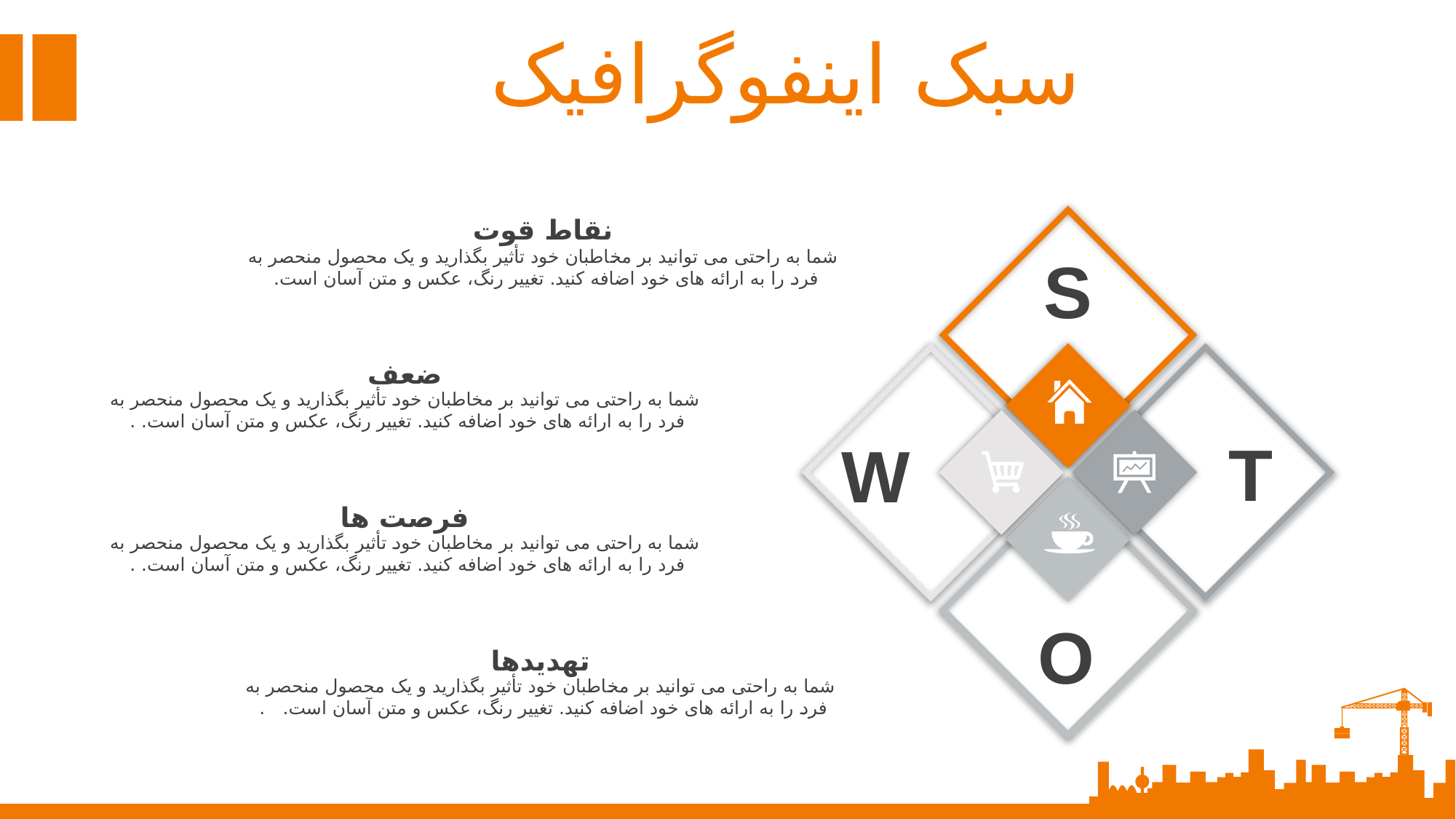

سبک اینفوگرافیک
نقاط قوت
شما به راحتی می توانید بر مخاطبان خود تأثیر بگذارید و یک محصول منحصر به فرد را به ارائه های خود اضافه کنید. تغییر رنگ، عکس و متن آسان است.
S

T
W

O
ضعف
شما به راحتی می توانید بر مخاطبان خود تأثیر بگذارید و یک محصول منحصر به فرد را به ارائه های خود اضافه کنید. تغییر رنگ، عکس و متن آسان است. .

فرصت ها
شما به راحتی می توانید بر مخاطبان خود تأثیر بگذارید و یک محصول منحصر به فرد را به ارائه های خود اضافه کنید. تغییر رنگ، عکس و متن آسان است. .

تهدیدها
شما به راحتی می توانید بر مخاطبان خود تأثیر بگذارید و یک محصول منحصر به فرد را به ارائه های خود اضافه کنید. تغییر رنگ، عکس و متن آسان است.   .